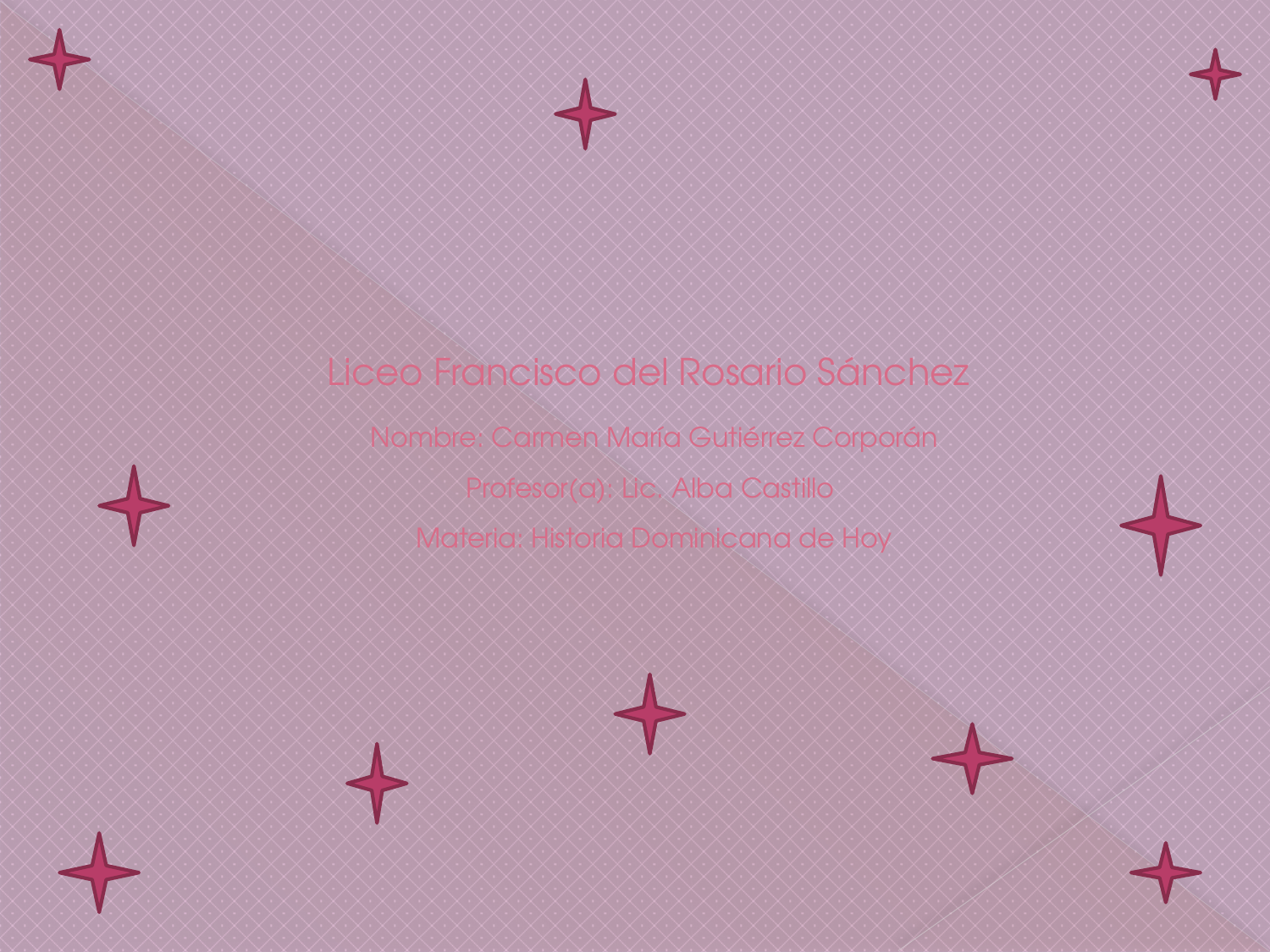

Liceo Francisco del Rosario Sánchez
Nombre: Carmen María Gutiérrez Corporán
Profesor(a): Lic. Alba Castillo
Materia: Historia Dominicana de Hoy